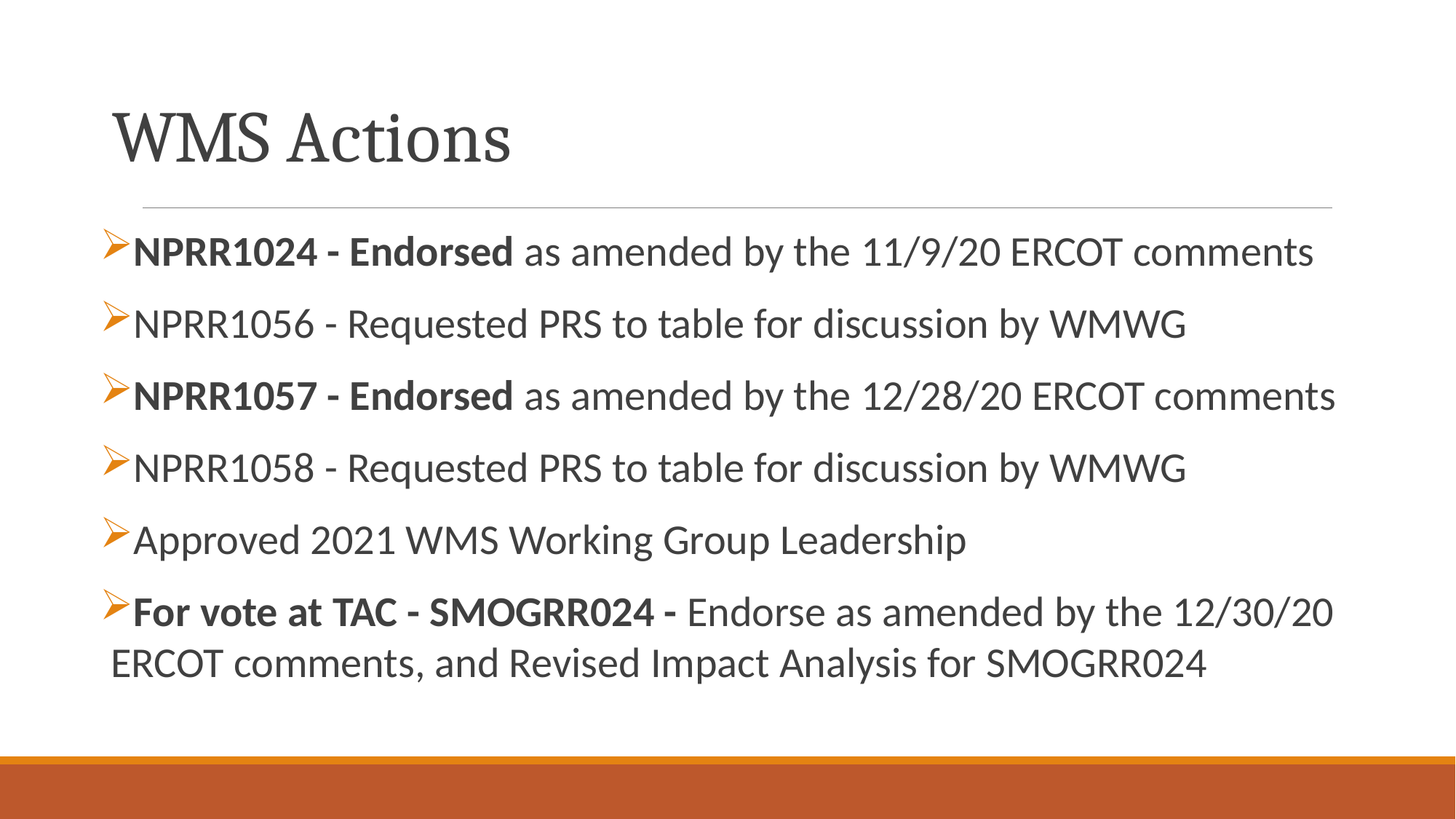

# WMS Actions
NPRR1024 - Endorsed as amended by the 11/9/20 ERCOT comments
NPRR1056 - Requested PRS to table for discussion by WMWG
NPRR1057 - Endorsed as amended by the 12/28/20 ERCOT comments
NPRR1058 - Requested PRS to table for discussion by WMWG
Approved 2021 WMS Working Group Leadership
For vote at TAC - SMOGRR024 - Endorse as amended by the 12/30/20 ERCOT comments, and Revised Impact Analysis for SMOGRR024